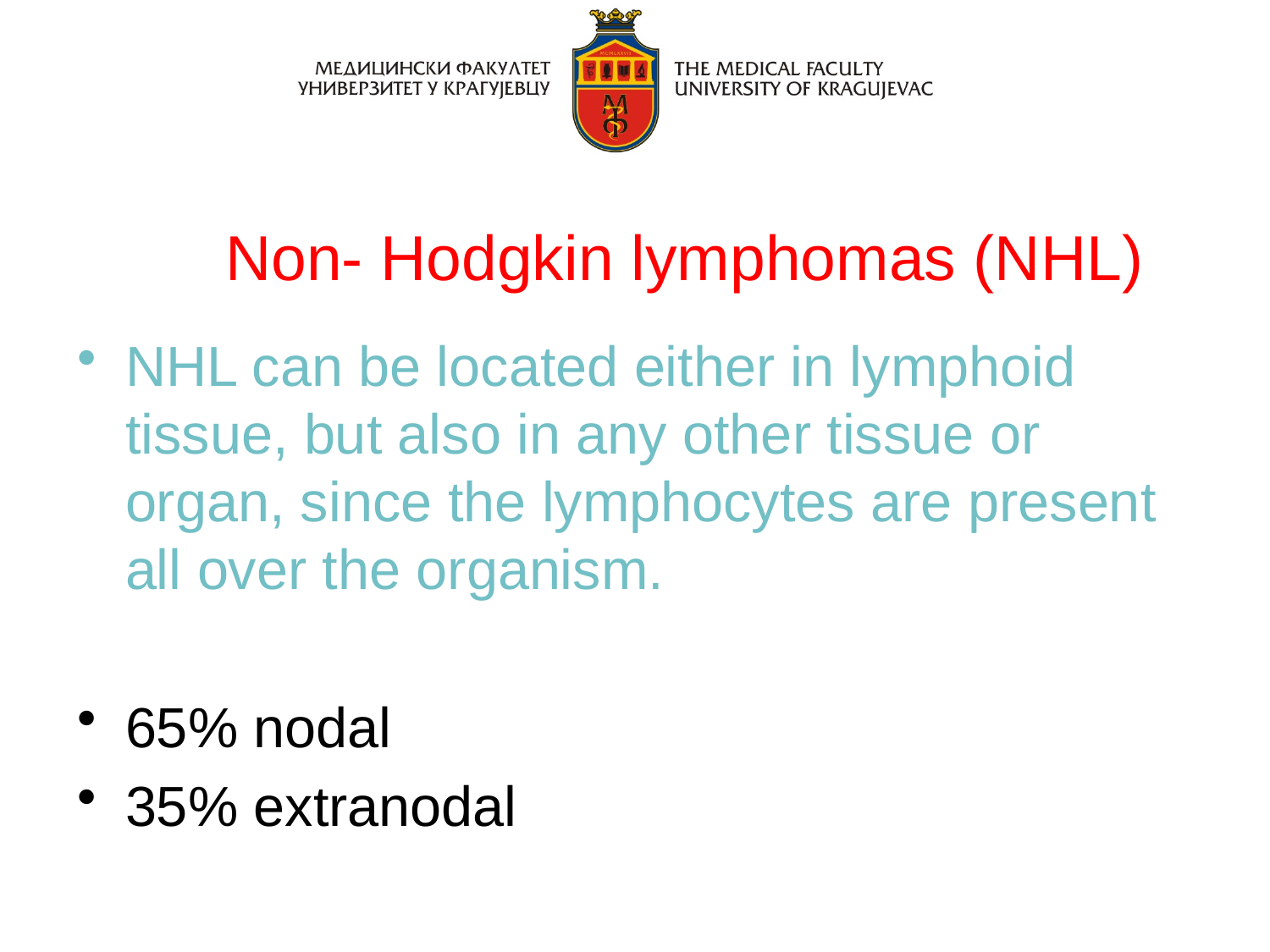

Non- Hodgkin lymphomas (NHL)
NHL can be located either in lymphoid tissue, but also in any other tissue or organ, since the lymphocytes are present all over the organism.

65% nodal
35% extranodal